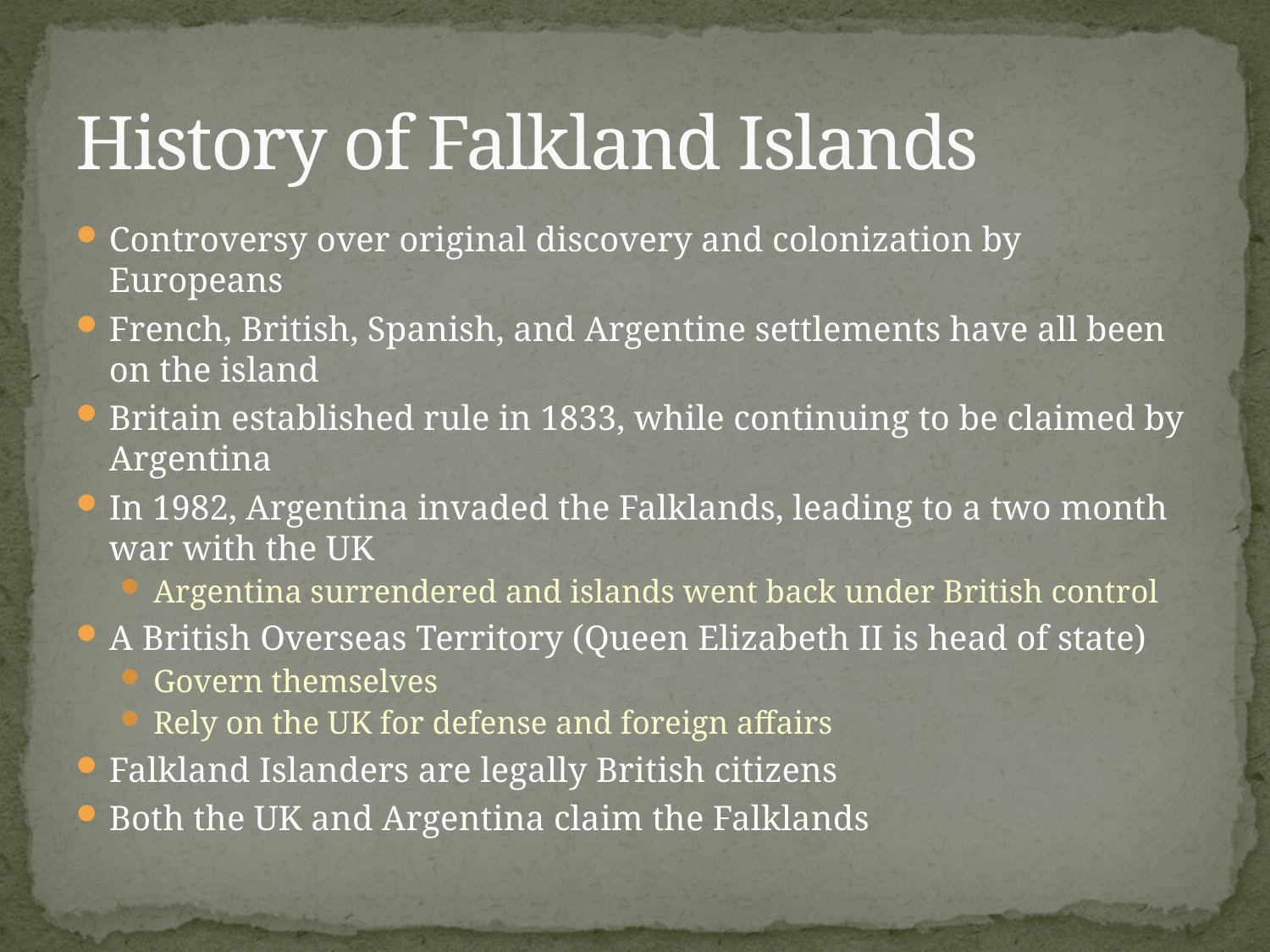

# History of Falkland Islands
Controversy over original discovery and colonization by Europeans
French, British, Spanish, and Argentine settlements have all been on the island
Britain established rule in 1833, while continuing to be claimed by Argentina
In 1982, Argentina invaded the Falklands, leading to a two month war with the UK
Argentina surrendered and islands went back under British control
A British Overseas Territory (Queen Elizabeth II is head of state)
Govern themselves
Rely on the UK for defense and foreign affairs
Falkland Islanders are legally British citizens
Both the UK and Argentina claim the Falklands